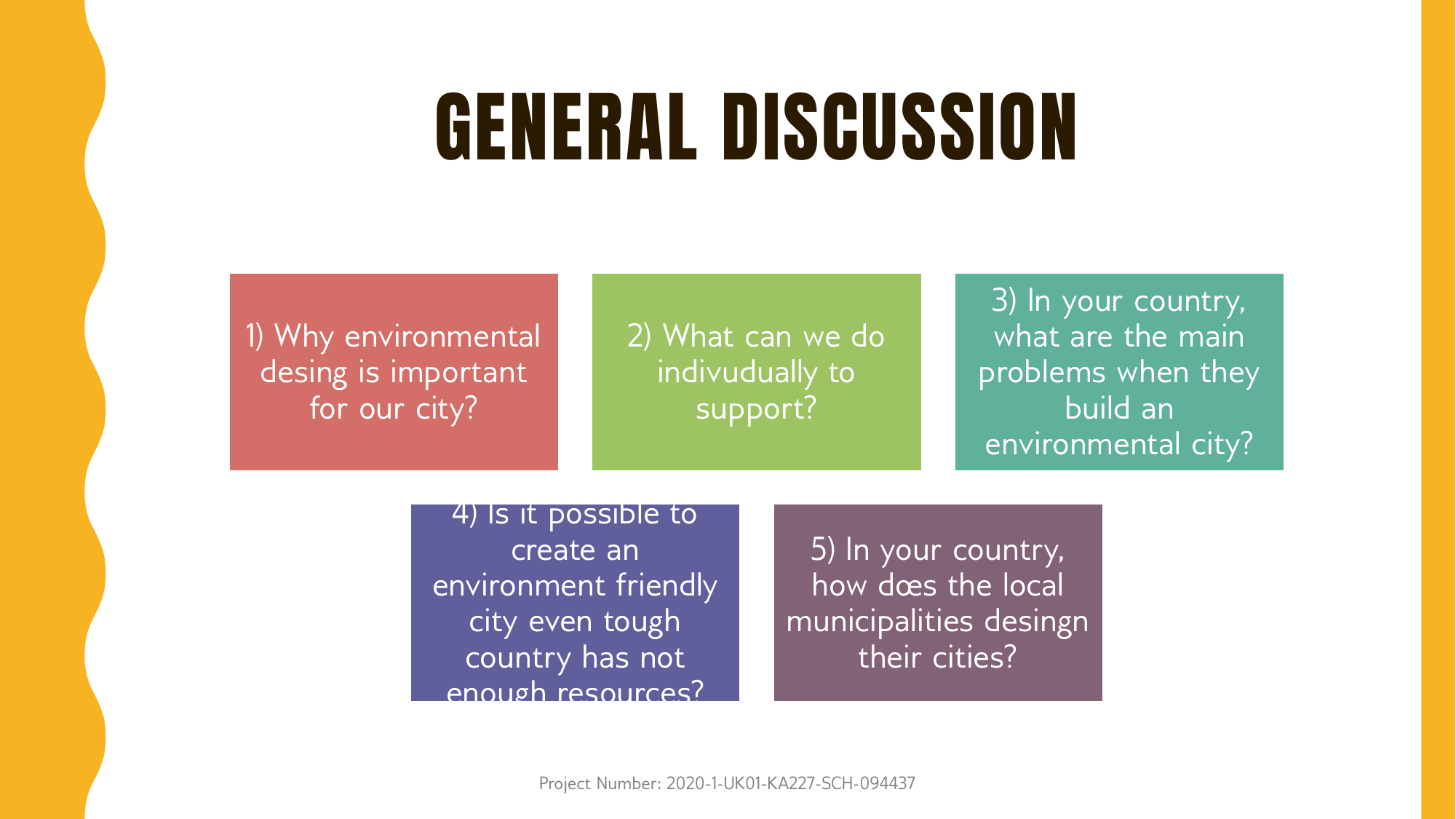

# GENERAL DISCUSSION
1) Why environmental desing is important for our city?
2) What can we do indivudually to support?
3) In your country, what are the main problems when they build an environmental city?
4) Is it possible to create an environment friendly city even tough country has not enough resources?
5) In your country, how does the local municipalities desingn their cities?
Project Number: 2020-1-UK01-KA227-SCH-094437